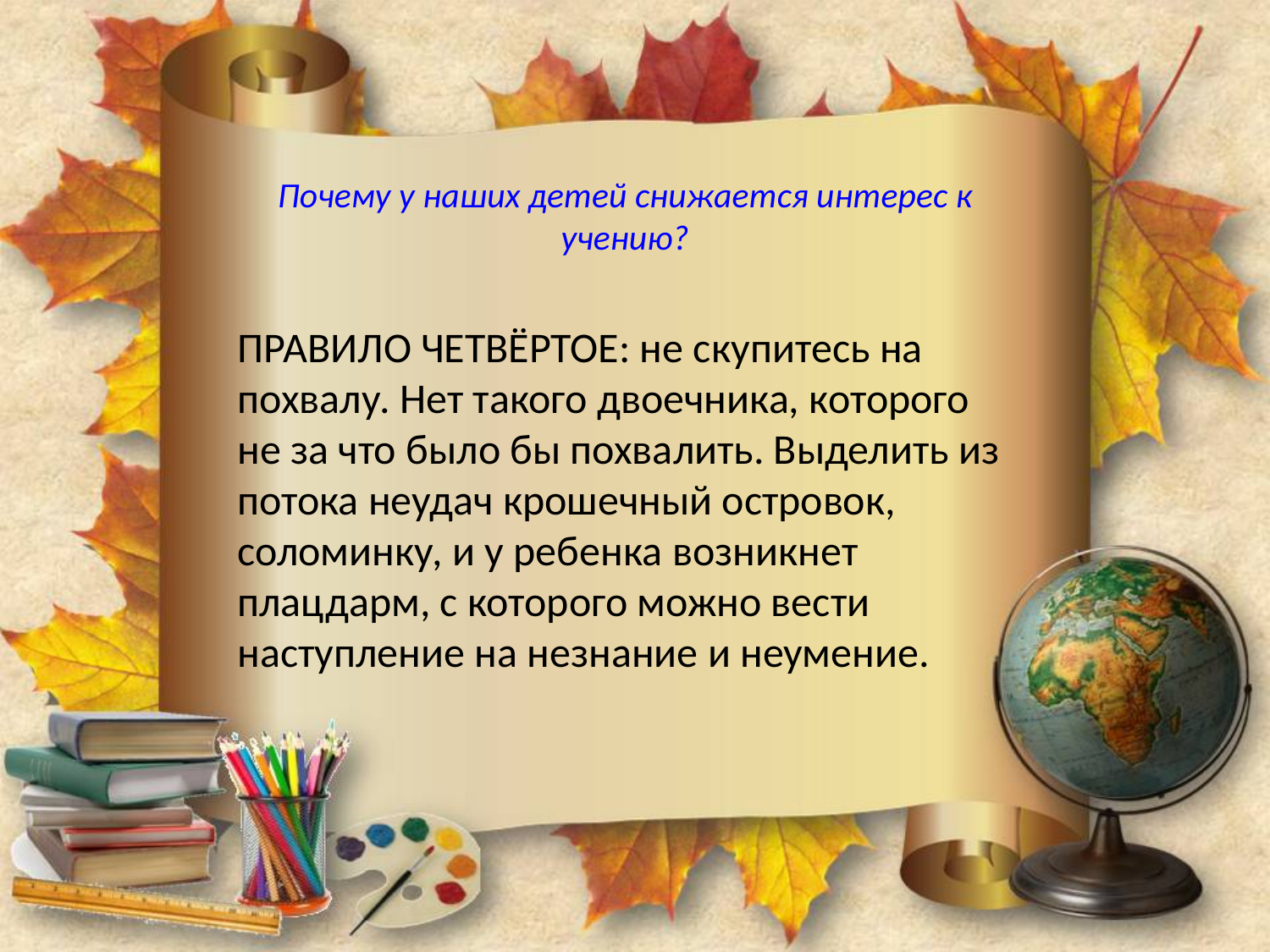

Почему у наших детей снижается интерес к учению?

ПРАВИЛО ЧЕТВЁРТОЕ: не скупитесь на похвалу. Нет такого двоечника, которого не за что было бы похвалить. Выделить из потока неудач крошечный островок, соломинку, и у ребенка возникнет плацдарм, с которого можно вести наступление на незнание и неумение.